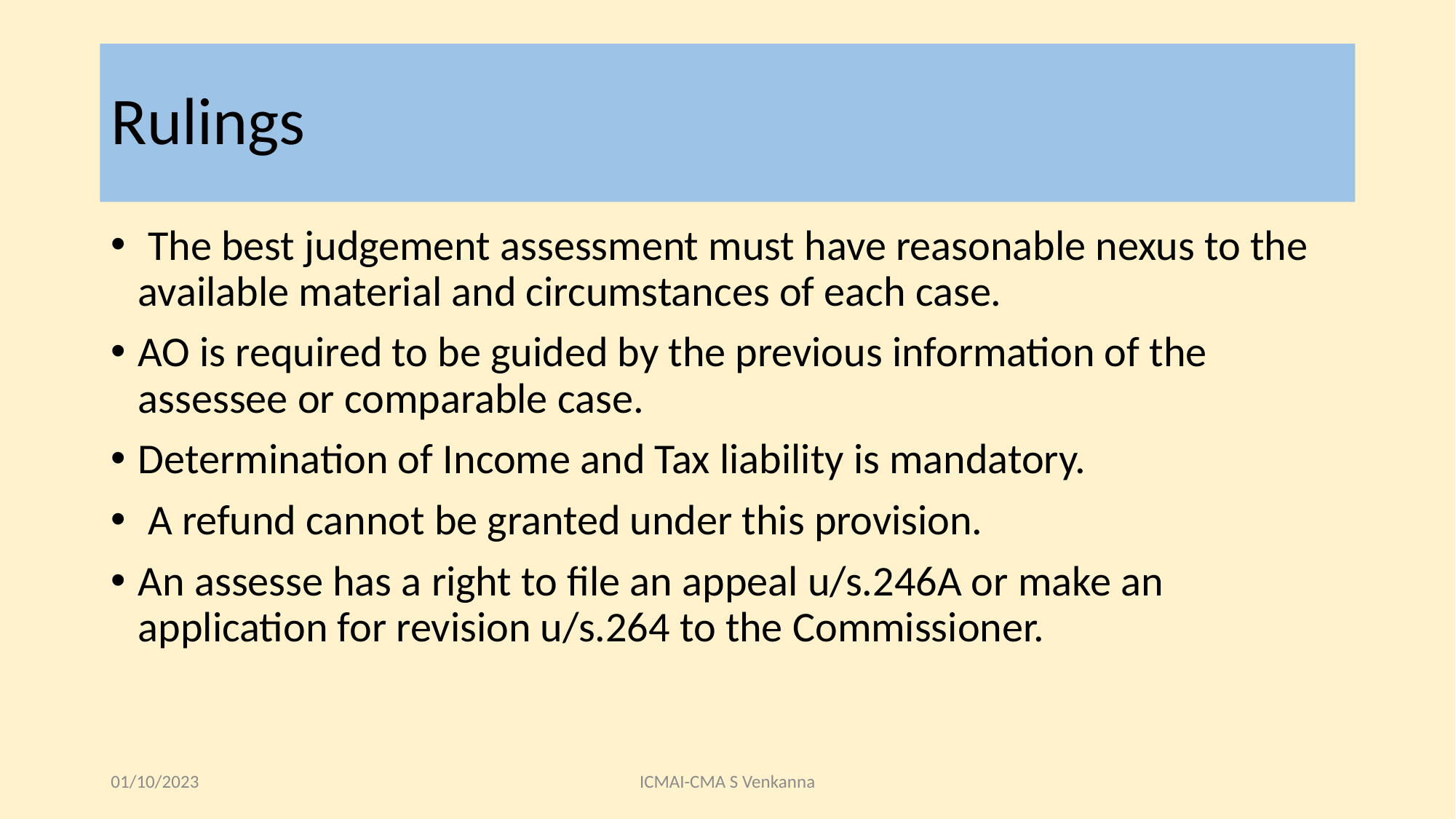

# Rulings
 The best judgement assessment must have reasonable nexus to the available material and circumstances of each case.
AO is required to be guided by the previous information of the assessee or comparable case.
Determination of Income and Tax liability is mandatory.
 A refund cannot be granted under this provision.
An assesse has a right to file an appeal u/s.246A or make an application for revision u/s.264 to the Commissioner.
01/10/2023
ICMAI-CMA S Venkanna